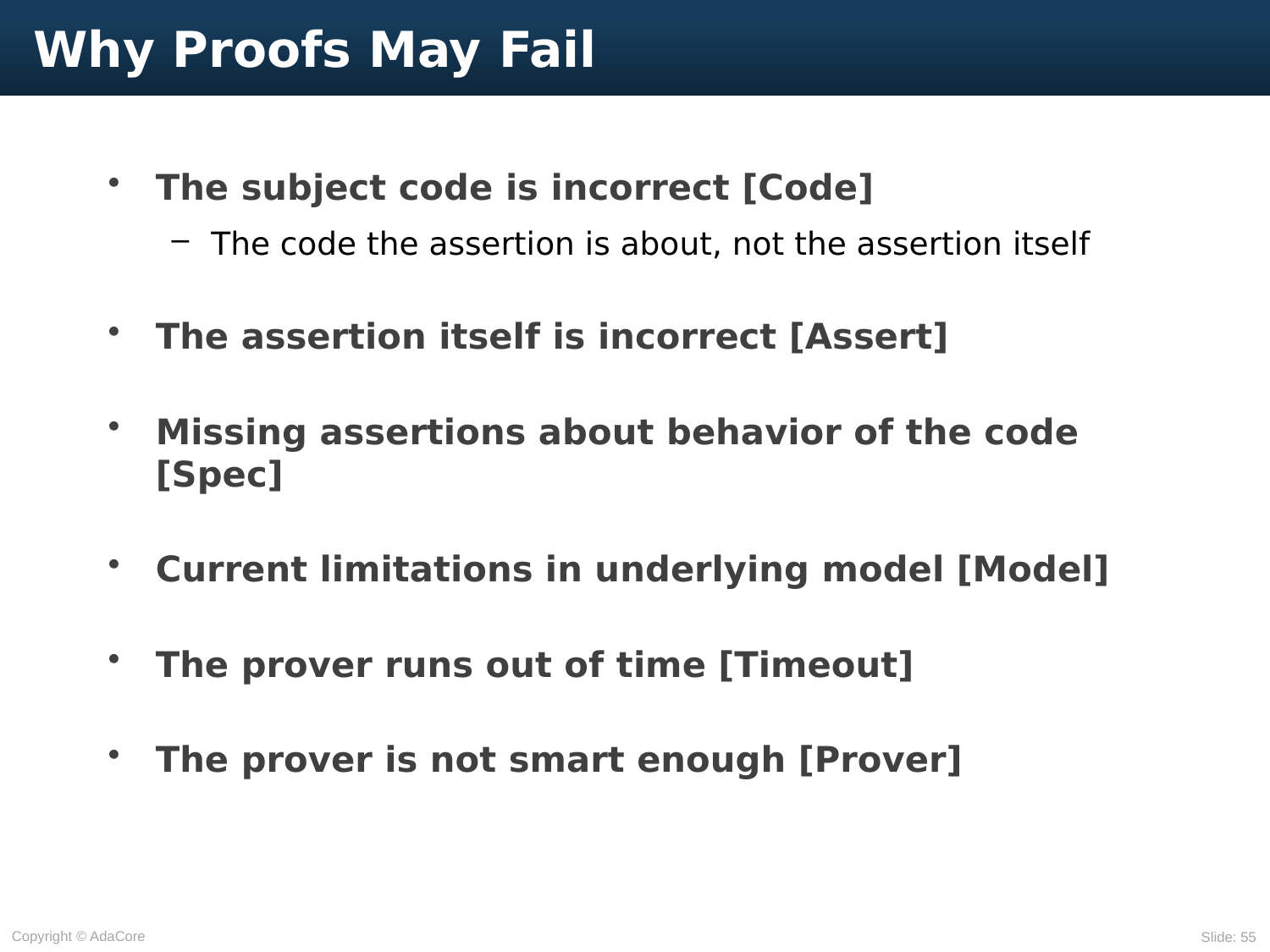

# Why Proofs May Fail
The subject code is incorrect [Code]
The code the assertion is about, not the assertion itself
The assertion itself is incorrect [Assert]
Missing assertions about behavior of the code [Spec]
Current limitations in underlying model [Model]
The prover runs out of time [Timeout]
The prover is not smart enough [Prover]